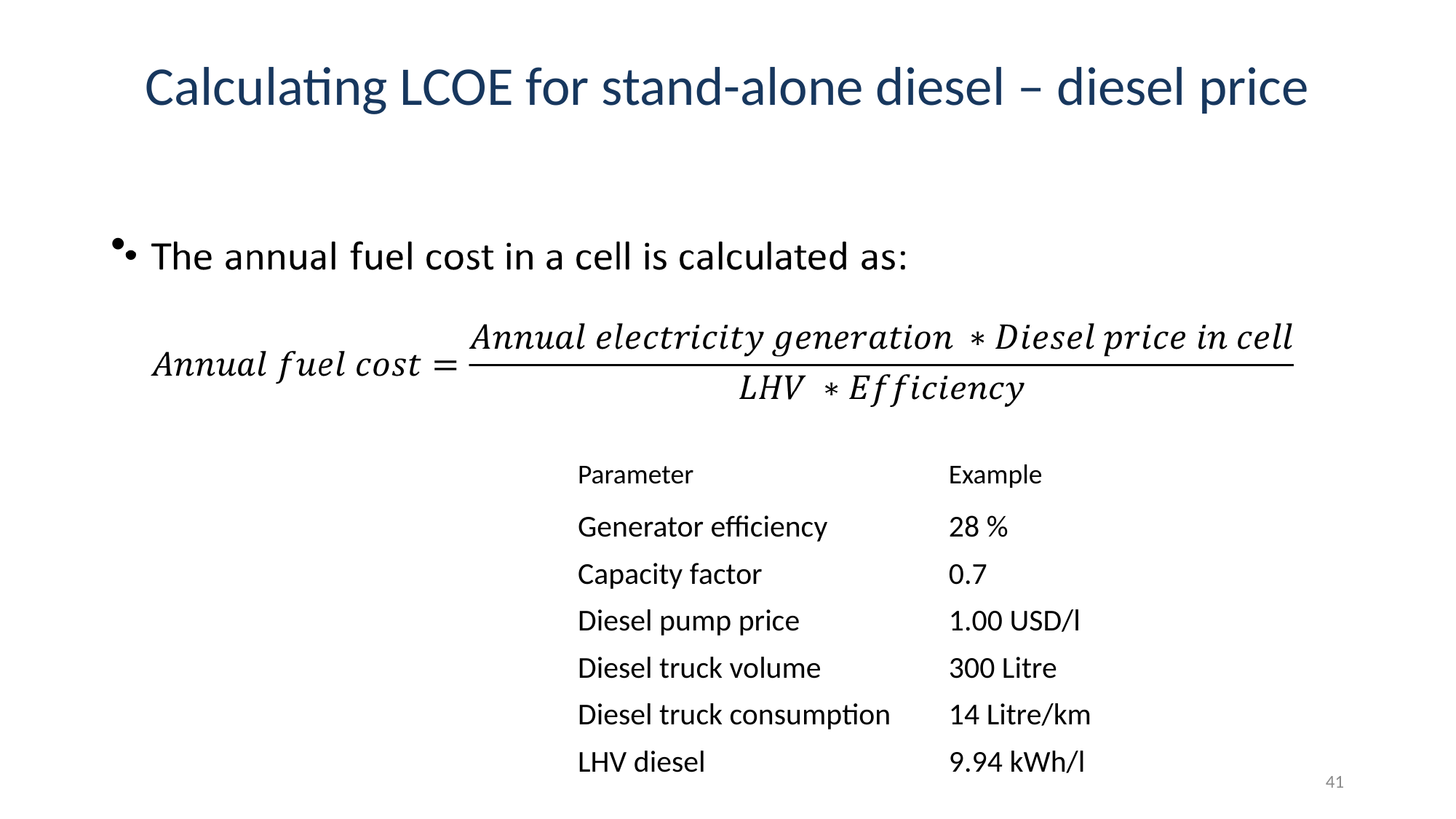

# Calculating LCOE for stand-alone diesel – diesel price

| Parameter | Example |
| --- | --- |
| Generator efficiency | 28 % |
| Capacity factor | 0.7 |
| Diesel pump price | 1.00 USD/l |
| Diesel truck volume | 300 Litre |
| Diesel truck consumption | 14 Litre/km |
| LHV diesel | 9.94 kWh/l |
41